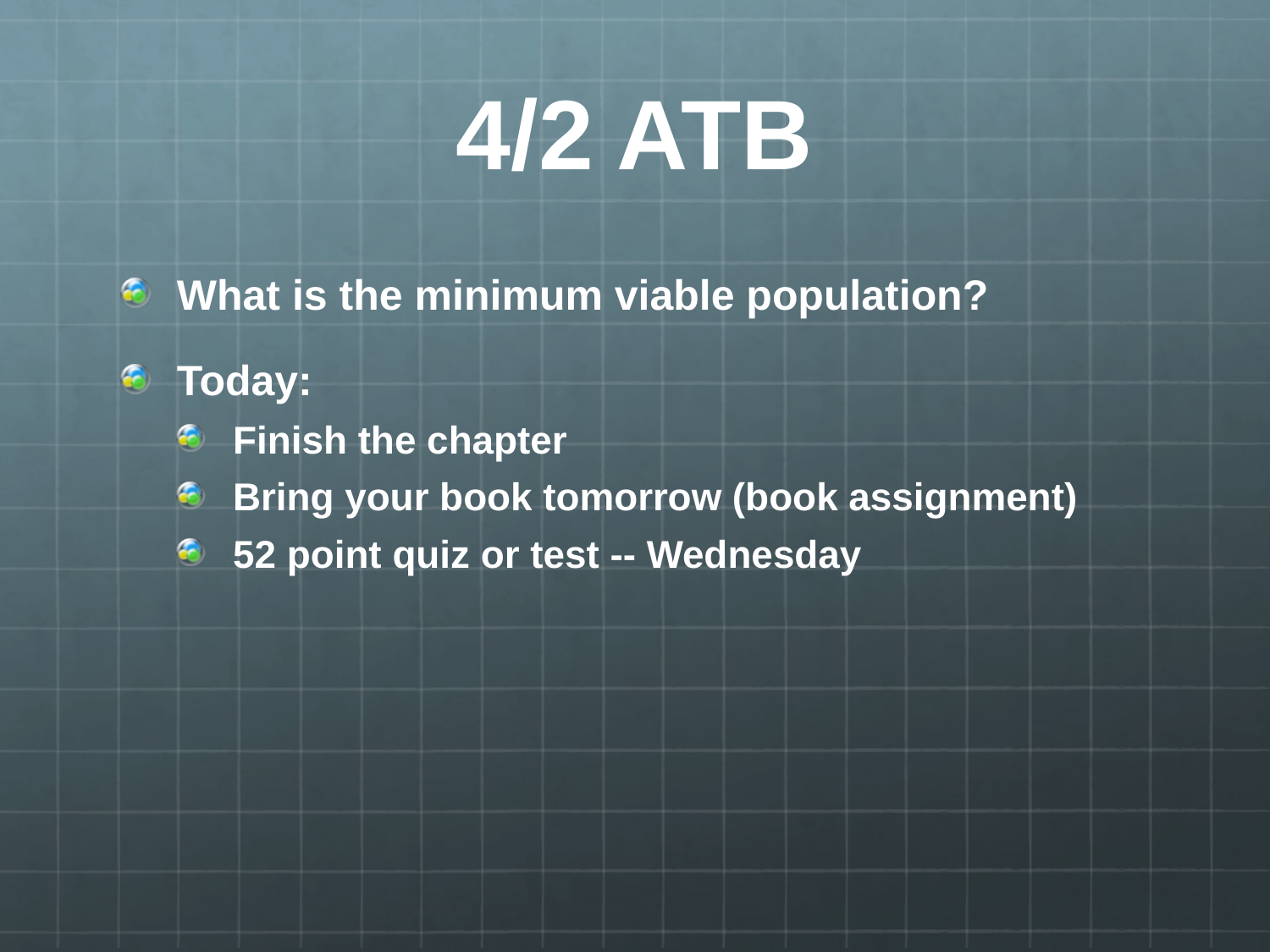

# 4/2 ATB
What is the minimum viable population?
Today:
Finish the chapter
Bring your book tomorrow (book assignment)
52 point quiz or test -- Wednesday